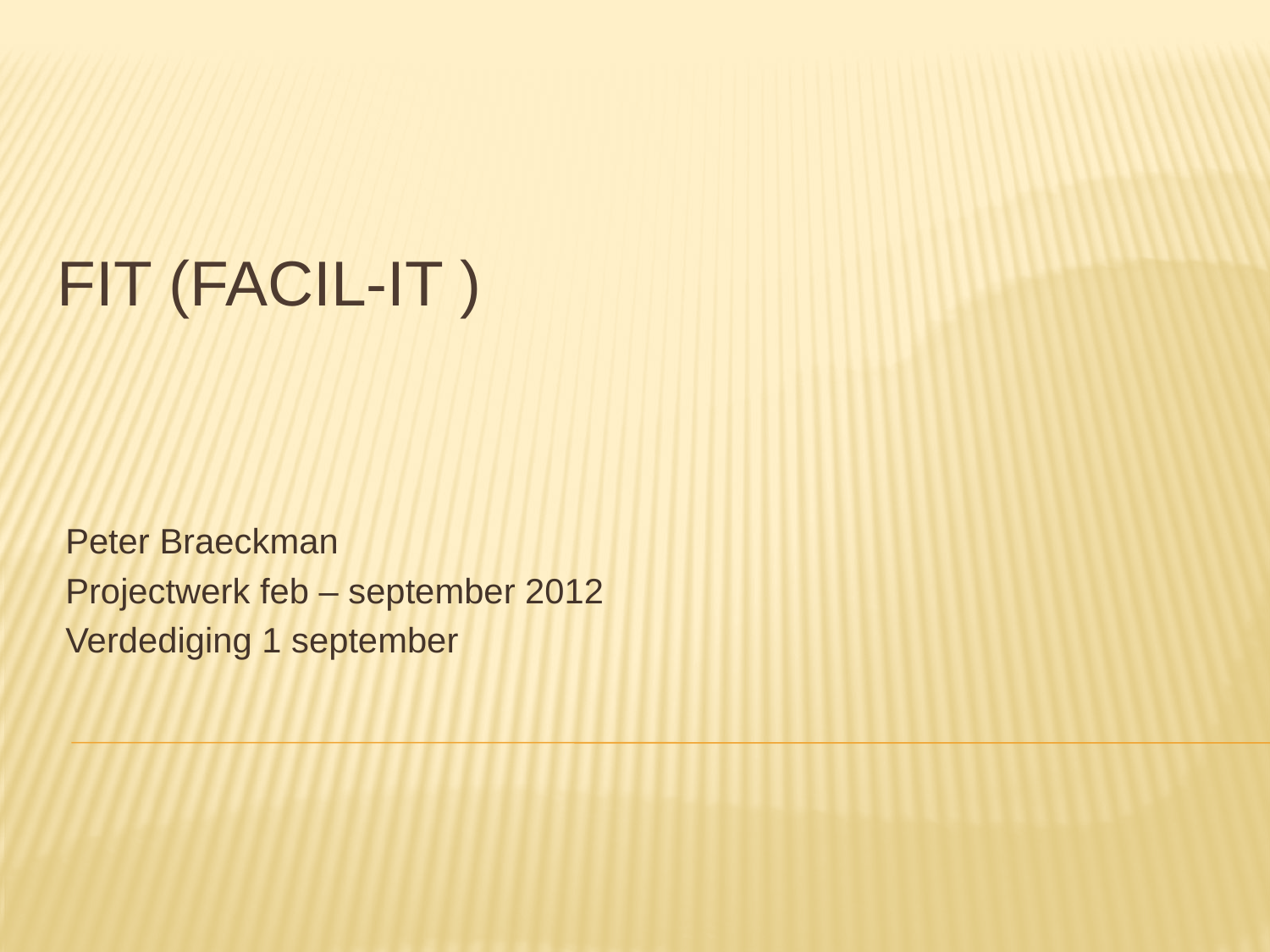

# FIT (Facil-It )
Peter Braeckman
Projectwerk feb – september 2012
Verdediging 1 september